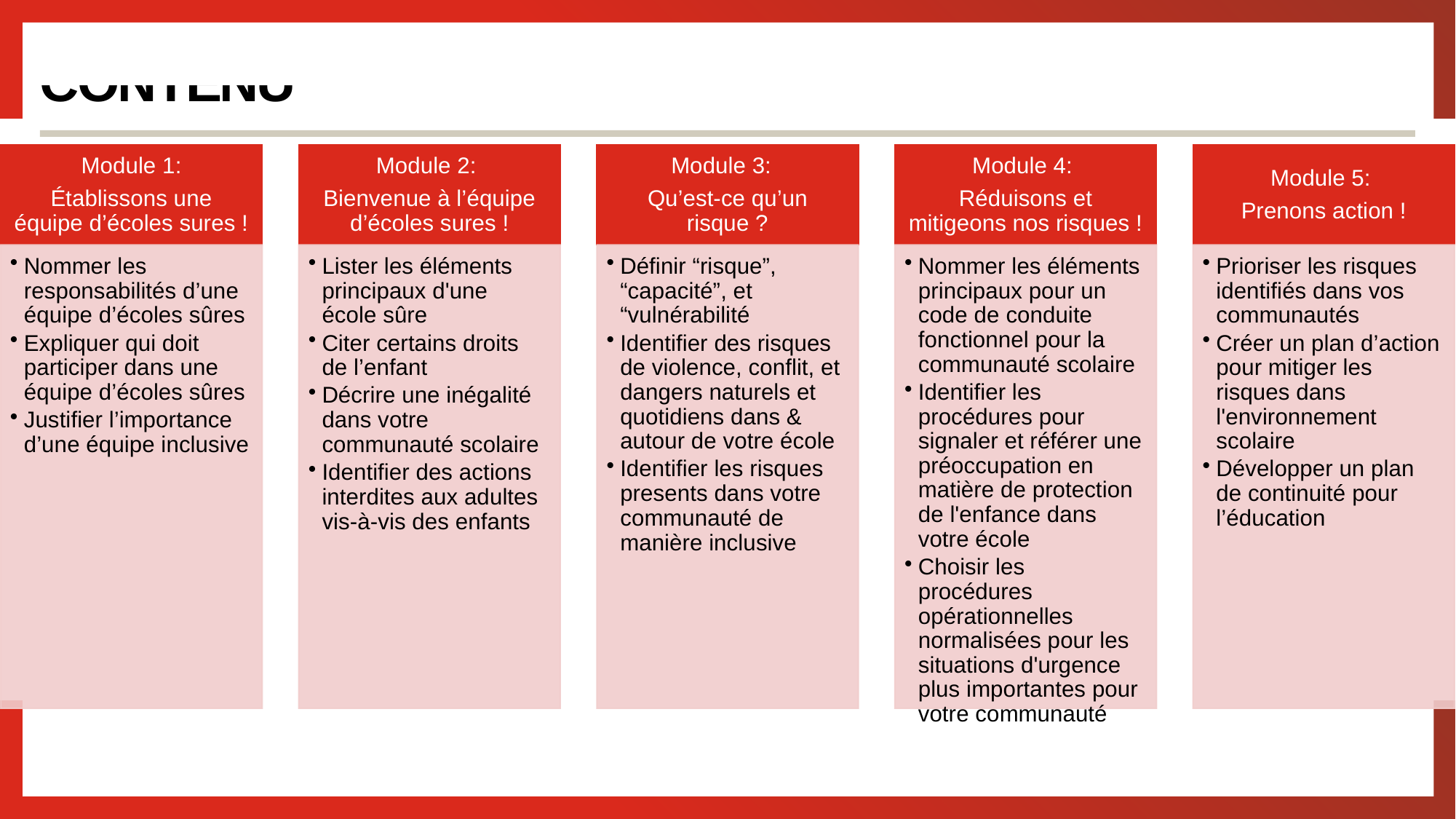

Module 1:
Établissons une équipe d’écoles sures !
Nommer les responsabilités d’une équipe d’écoles sûres
Expliquer qui doit participer dans une équipe d’écoles sûres
Justifier l’importance d’une équipe inclusive
Module 2:
Bienvenue à l’équipe d’écoles sures !
Lister les éléments principaux d'une école sûre
Citer certains droits de l’enfant
Décrire une inégalité dans votre communauté scolaire
Identifier des actions interdites aux adultes vis-à-vis des enfants
Module 3:
Qu’est-ce qu’un risque ?
Définir “risque”, “capacité”, et “vulnérabilité
Identifier des risques de violence, conflit, et dangers naturels et quotidiens dans & autour de votre école
Identifier les risques presents dans votre communauté de manière inclusive
Module 4:
Réduisons et mitigeons nos risques !
Nommer les éléments principaux pour un code de conduite fonctionnel pour la communauté scolaire
Identifier les procédures pour signaler et référer une préoccupation en matière de protection de l'enfance dans votre école
Choisir les procédures opérationnelles normalisées pour les situations d'urgence plus importantes pour votre communauté
Module 5:
Prenons action !
Prioriser les risques identifiés dans vos communautés
Créer un plan d’action pour mitiger les risques dans l'environnement scolaire
Développer un plan de continuité pour l’éducation

# contenu